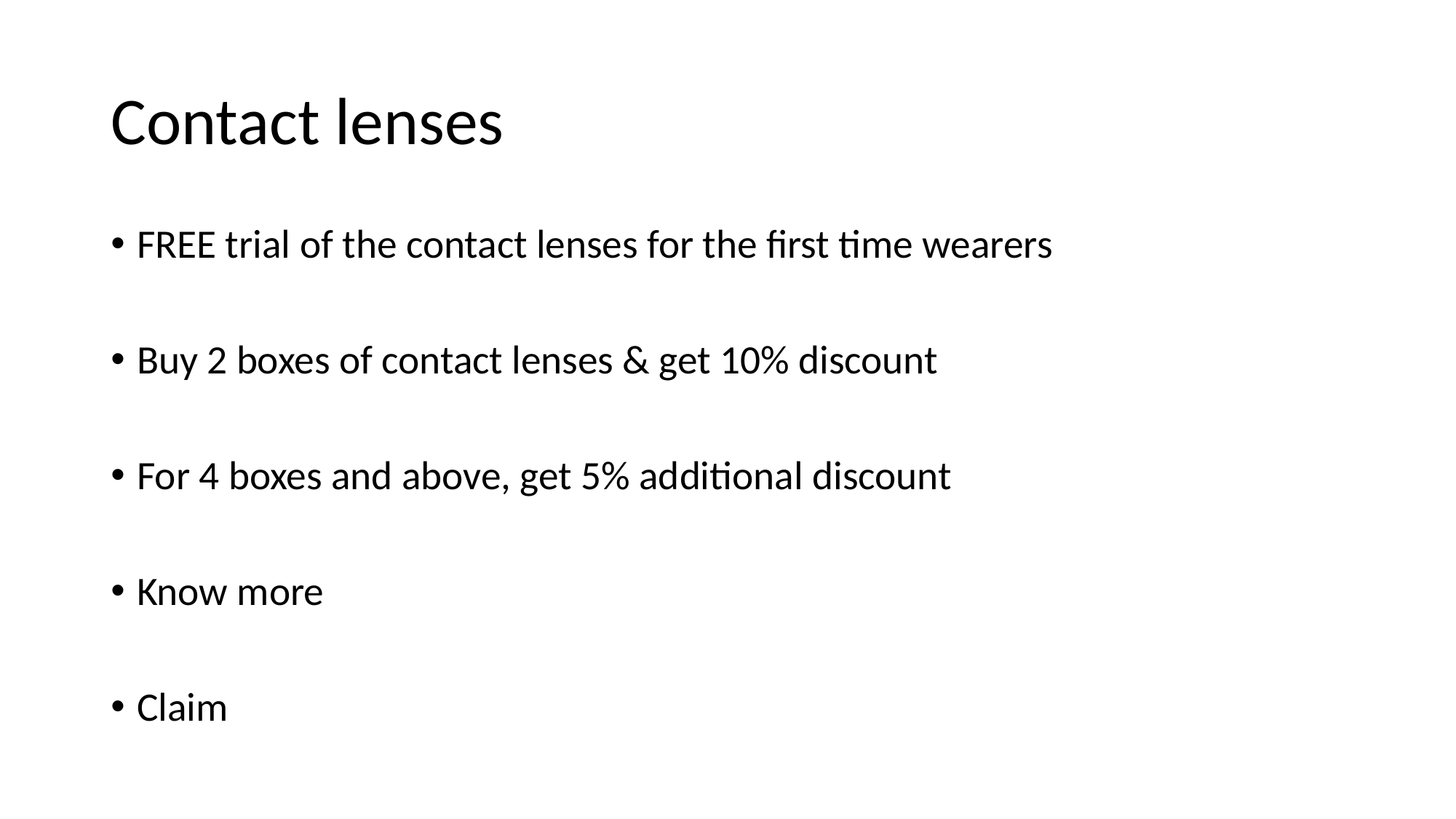

# Contact lenses
FREE trial of the contact lenses for the first time wearers

Buy 2 boxes of contact lenses & get 10% discount

For 4 boxes and above, get 5% additional discount

Know more

Claim